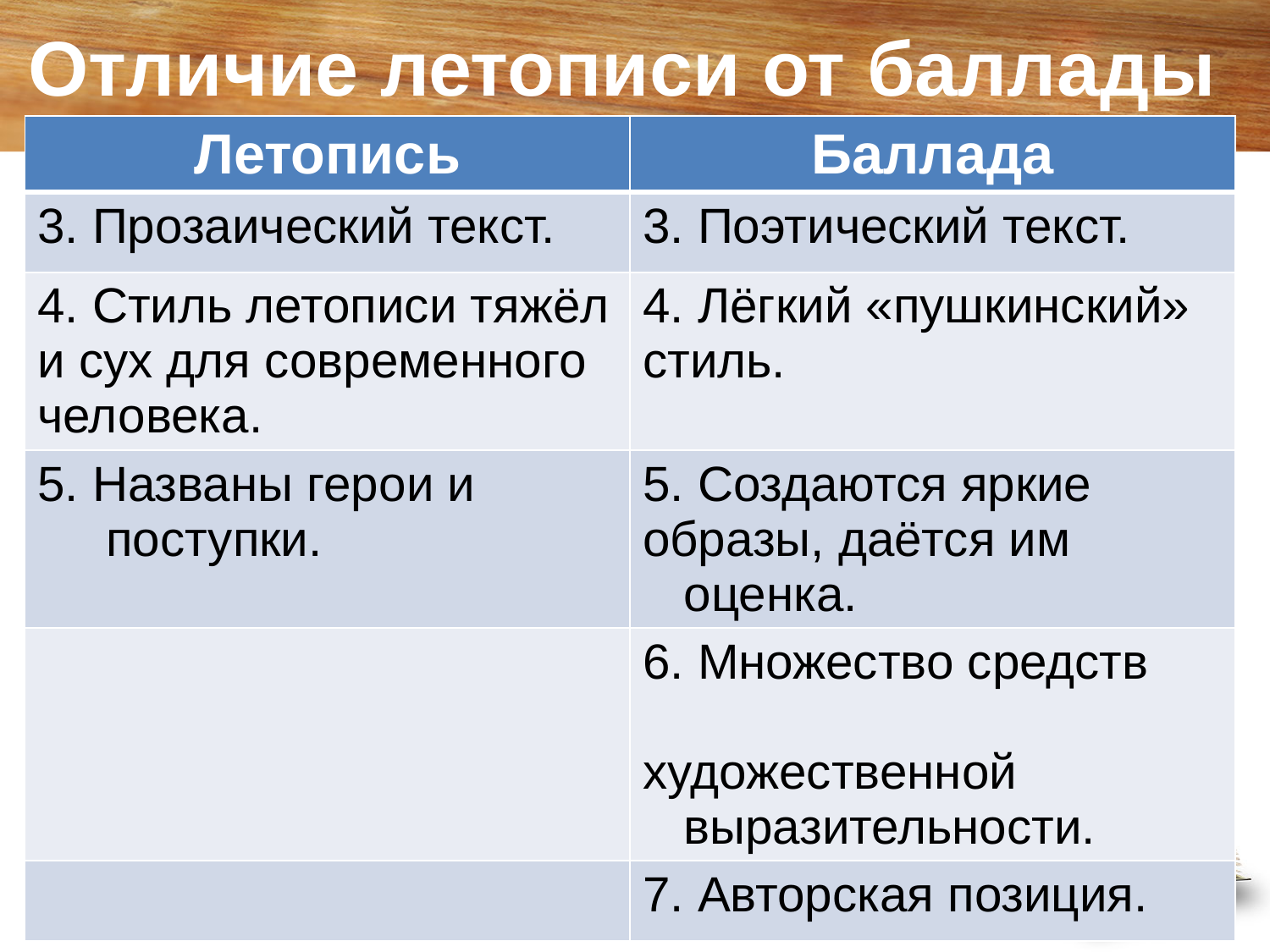

Отличие летописи от баллады
| Летопись | Баллада |
| --- | --- |
| 3. Прозаический текст. | 3. Поэтический текст. |
| 4. Стиль летописи тяжёл и сух для современного человека. | 4. Лёгкий «пушкинский» стиль. |
| 5. Названы герои и поступки. | 5. Создаются яркие образы, даётся им оценка. |
|  | 6. Множество средств художественной выразительности. |
|  | 7. Авторская позиция. |